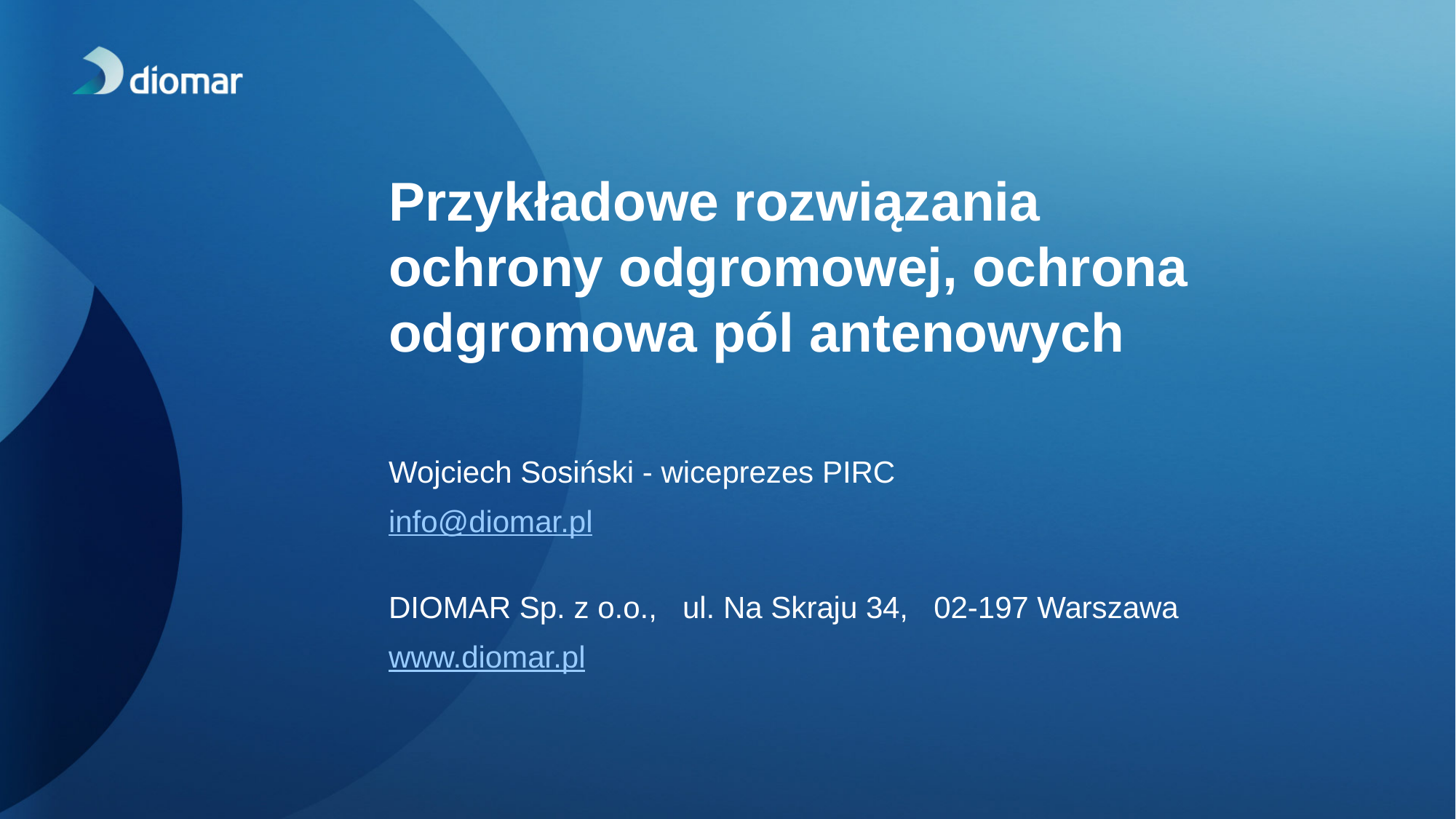

# Przykładowe rozwiązania ochrony odgromowej, ochrona odgromowa pól antenowych
Wojciech Sosiński - wiceprezes PIRC
info@diomar.pl

DIOMAR Sp. z o.o.,   ul. Na Skraju 34,   02-197 Warszawa
www.diomar.pl